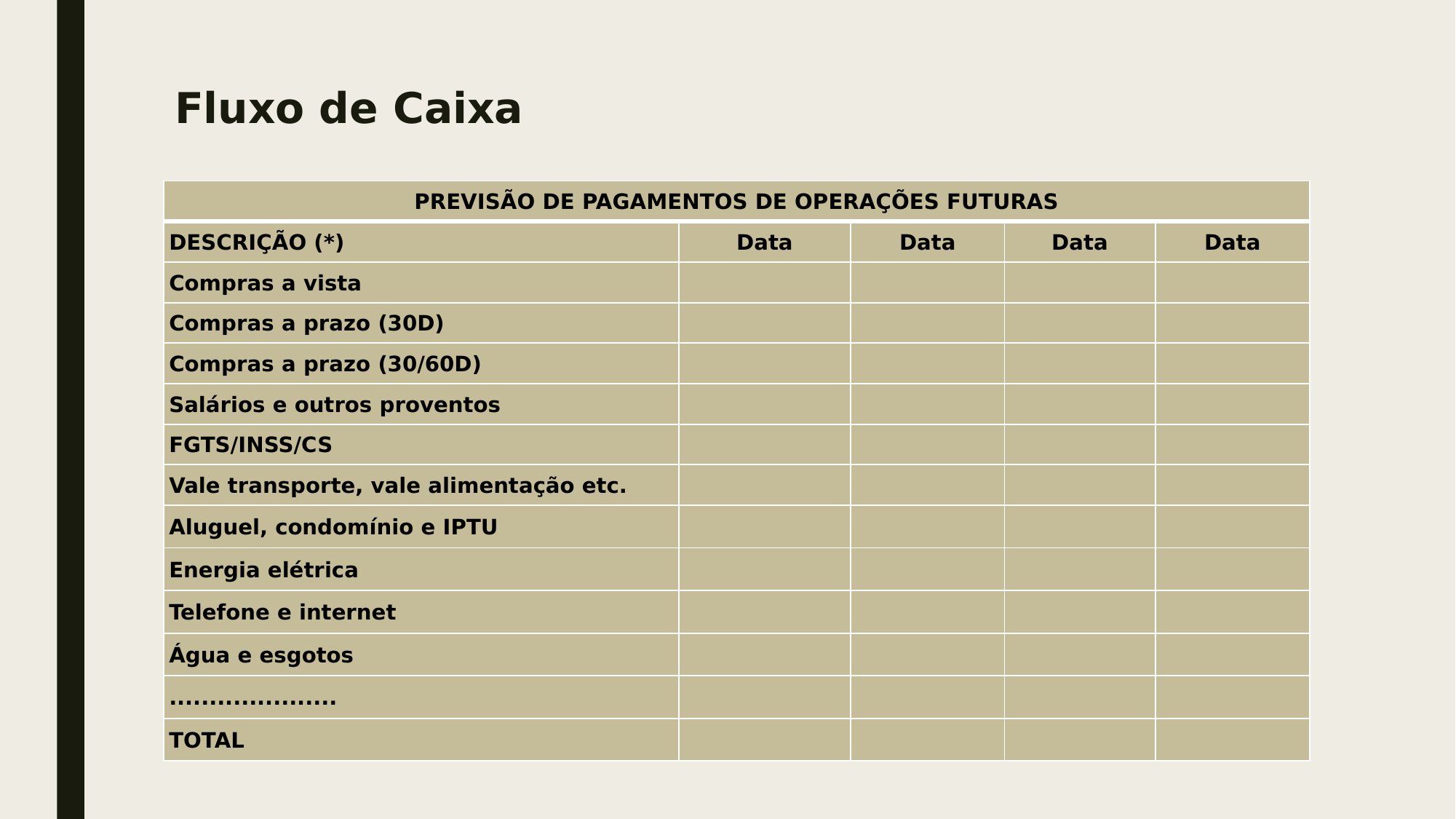

# Fluxo de Caixa
| PREVISÃO DE PAGAMENTOS DE OPERAÇÕES FUTURAS |  |  |  |  |
| --- | --- | --- | --- | --- |
| DESCRIÇÃO (\*) | Data | Data | Data | Data |
| Compras a vista |  |  |  |  |
| Compras a prazo (30D) |  |  |  |  |
| Compras a prazo (30/60D) |  |  |  |  |
| Salários e outros proventos |  |  |  |  |
| FGTS/INSS/CS |  |  |  |  |
| Vale transporte, vale alimentação etc. |  |  |  |  |
| Aluguel, condomínio e IPTU |  |  |  |  |
| Energia elétrica |  |  |  |  |
| Telefone e internet |  |  |  |  |
| Água e esgotos |  |  |  |  |
| ..................... |  |  |  |  |
| TOTAL |  |  |  |  |